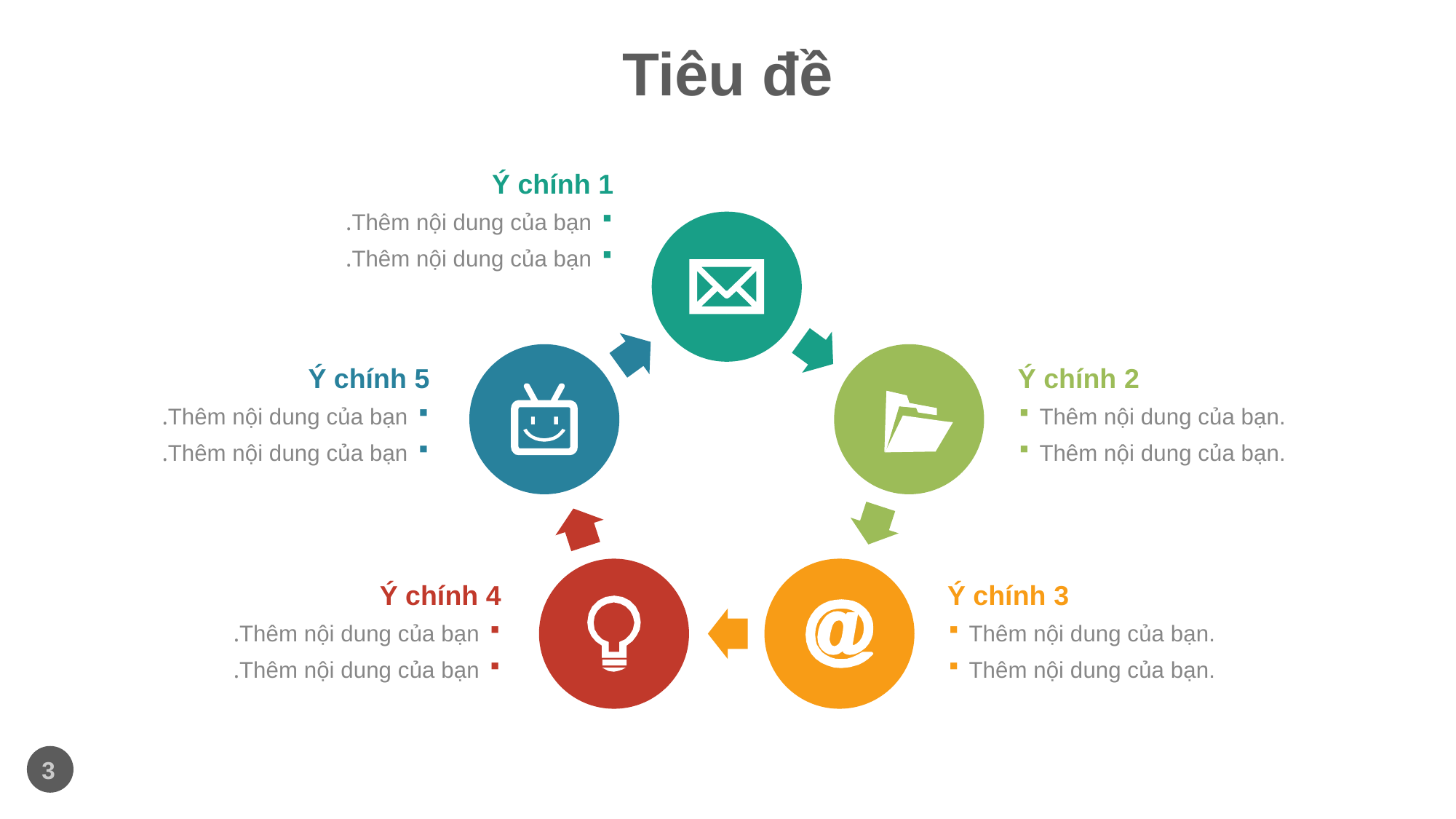

# Tiêu đề
Ý chính 1
Thêm nội dung của bạn.
Thêm nội dung của bạn.

Ý chính 5
Ý chính 2

Thêm nội dung của bạn.
Thêm nội dung của bạn.
Thêm nội dung của bạn.
Thêm nội dung của bạn.

Ý chính 4
Ý chính 3

Thêm nội dung của bạn.
Thêm nội dung của bạn.
Thêm nội dung của bạn.
Thêm nội dung của bạn.
3